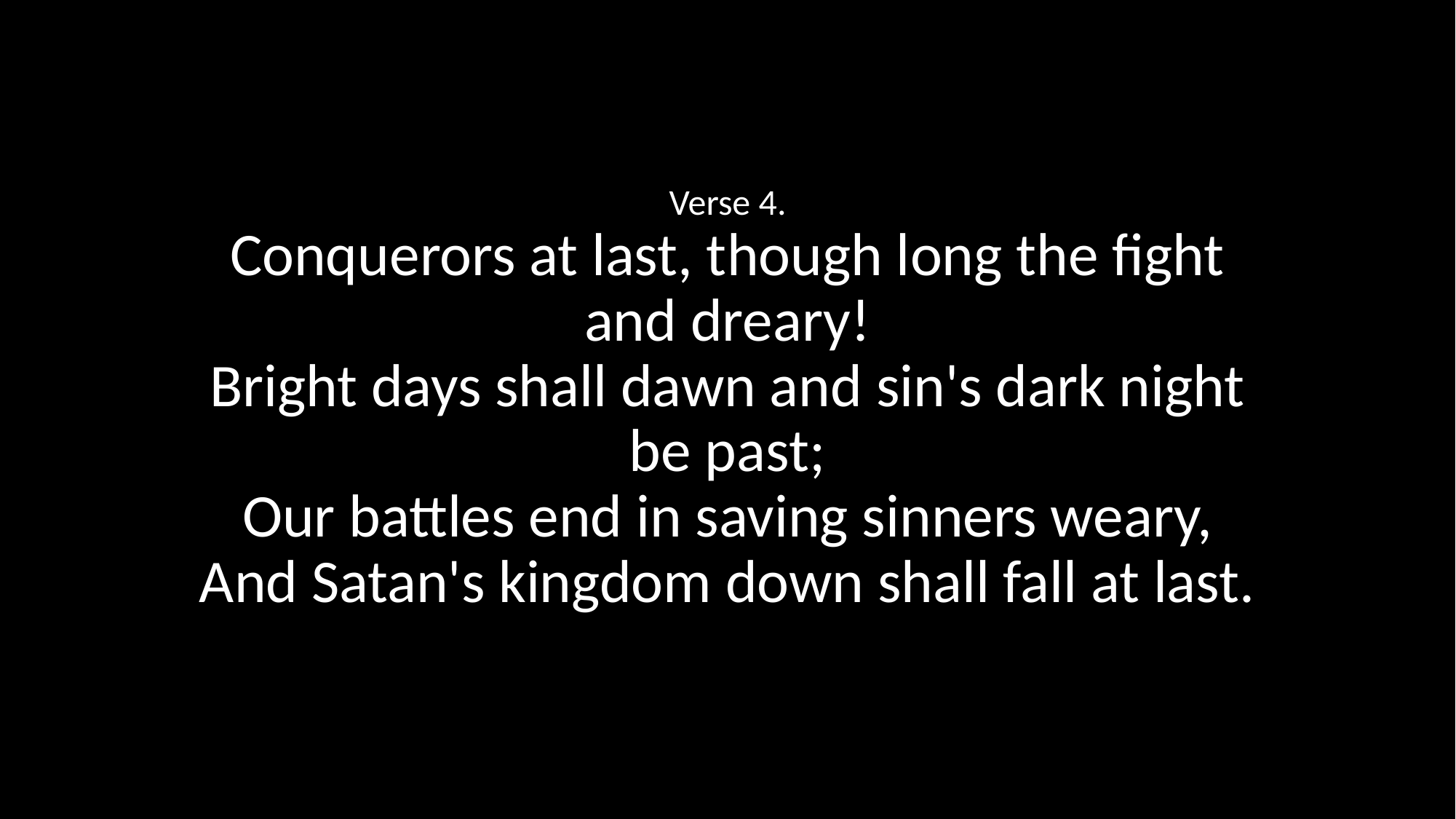

Verse 4.
Conquerors at last, though long the fight and dreary!
Bright days shall dawn and sin's dark night be past;
Our battles end in saving sinners weary,
And Satan's kingdom down shall fall at last.